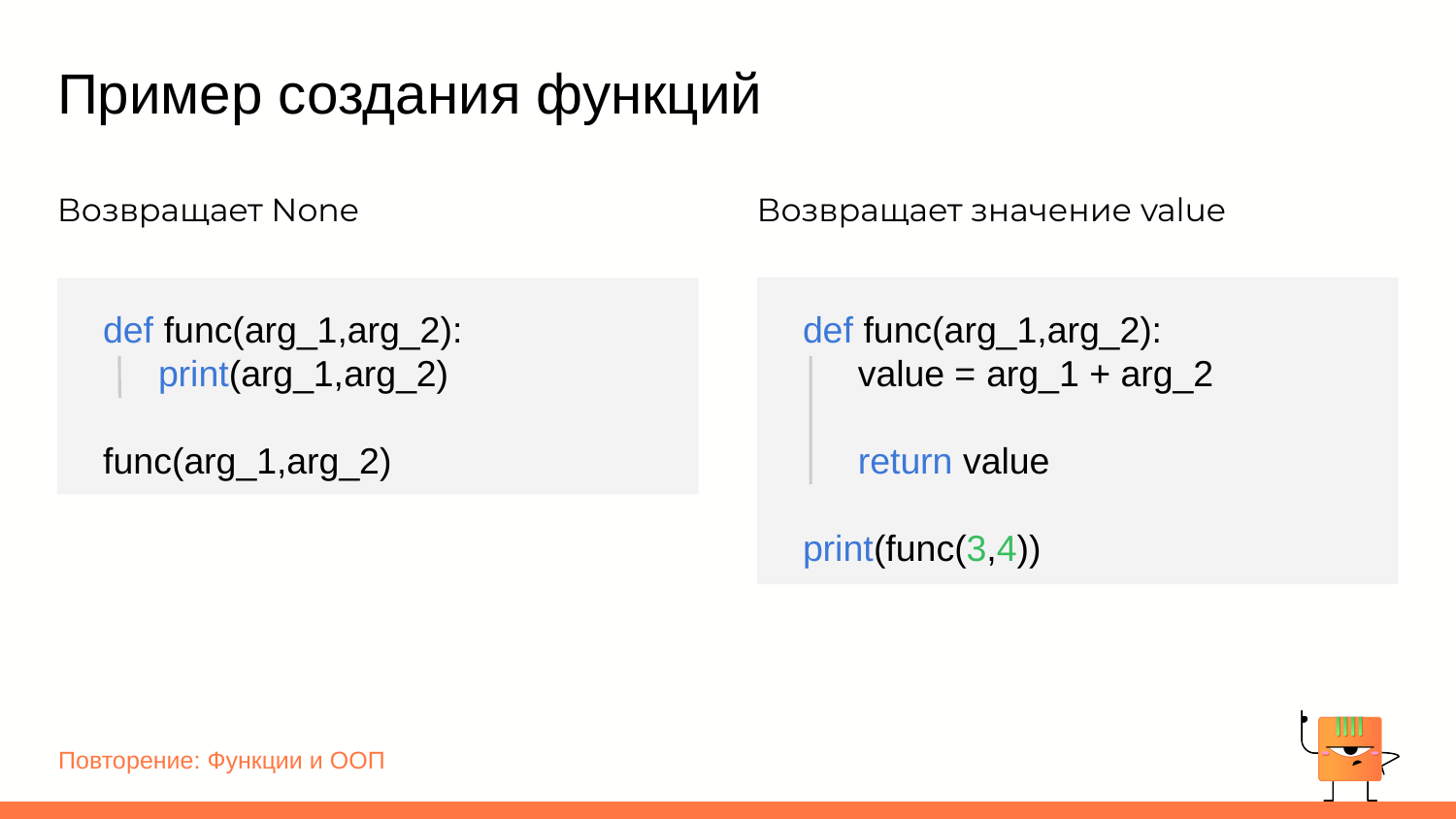

# Пример создания функций
Возвращает None
Возвращает значение value
def func(arg_1,arg_2):
    value = arg_1 + arg_2

    return value

print(func(3,4))

def func(arg_1,arg_2):
    print(arg_1,arg_2)

func(arg_1,arg_2)

Повторение: Функции и ООП